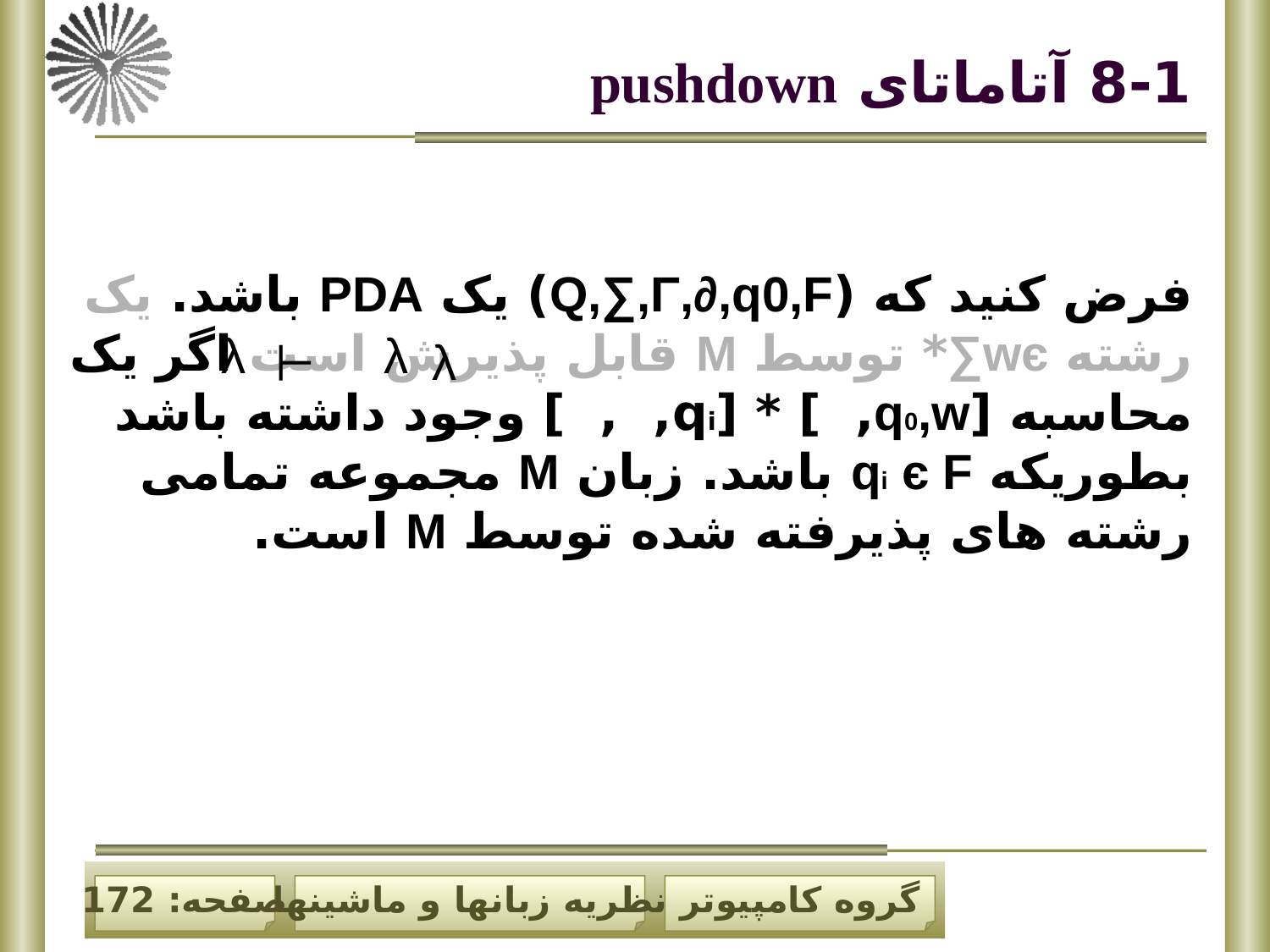

# 8-1 آتاماتای pushdown
فرض کنید که (Q,∑,Γ,∂,q0,F) یک PDA باشد. یک رشته wє∑* توسط M قابل پذیرش است اگر یک محاسبه [q0,w,  ] * [qi,  ,  ] وجود داشته باشد بطوریکه qi є F باشد. زبان M مجموعه تمامی رشته های پذیرفته شده توسط M است.
λ
λ
λ
┴